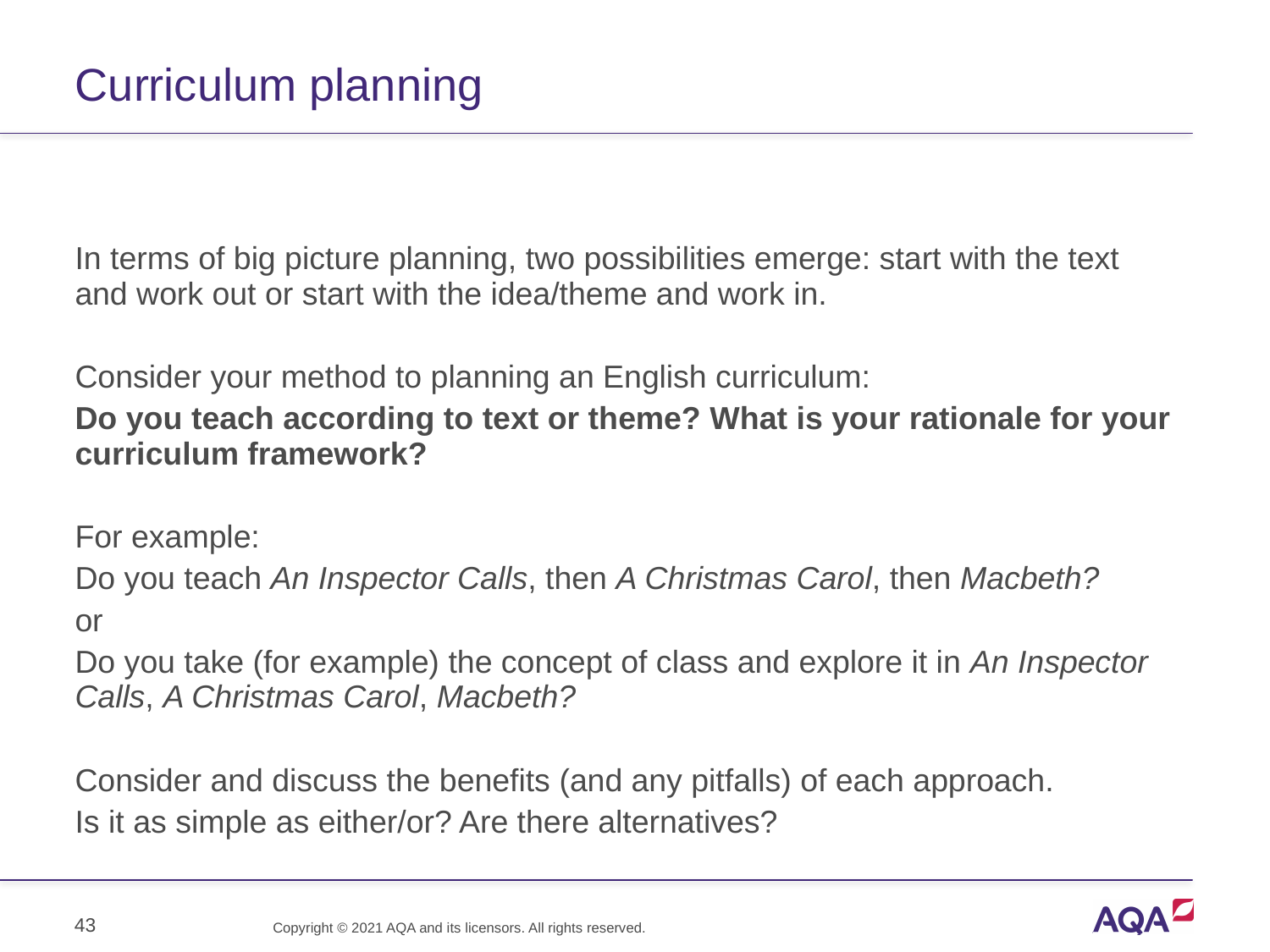

# Curriculum planning
In terms of big picture planning, two possibilities emerge: start with the text and work out or start with the idea/theme and work in.

Consider your method to planning an English curriculum:
Do you teach according to text or theme? What is your rationale for your curriculum framework?

For example:
Do you teach An Inspector Calls, then A Christmas Carol, then Macbeth?
or
Do you take (for example) the concept of class and explore it in An Inspector Calls, A Christmas Carol, Macbeth?

Consider and discuss the benefits (and any pitfalls) of each approach.
Is it as simple as either/or? Are there alternatives?

43
Copyright © 2021 AQA and its licensors. All rights reserved.